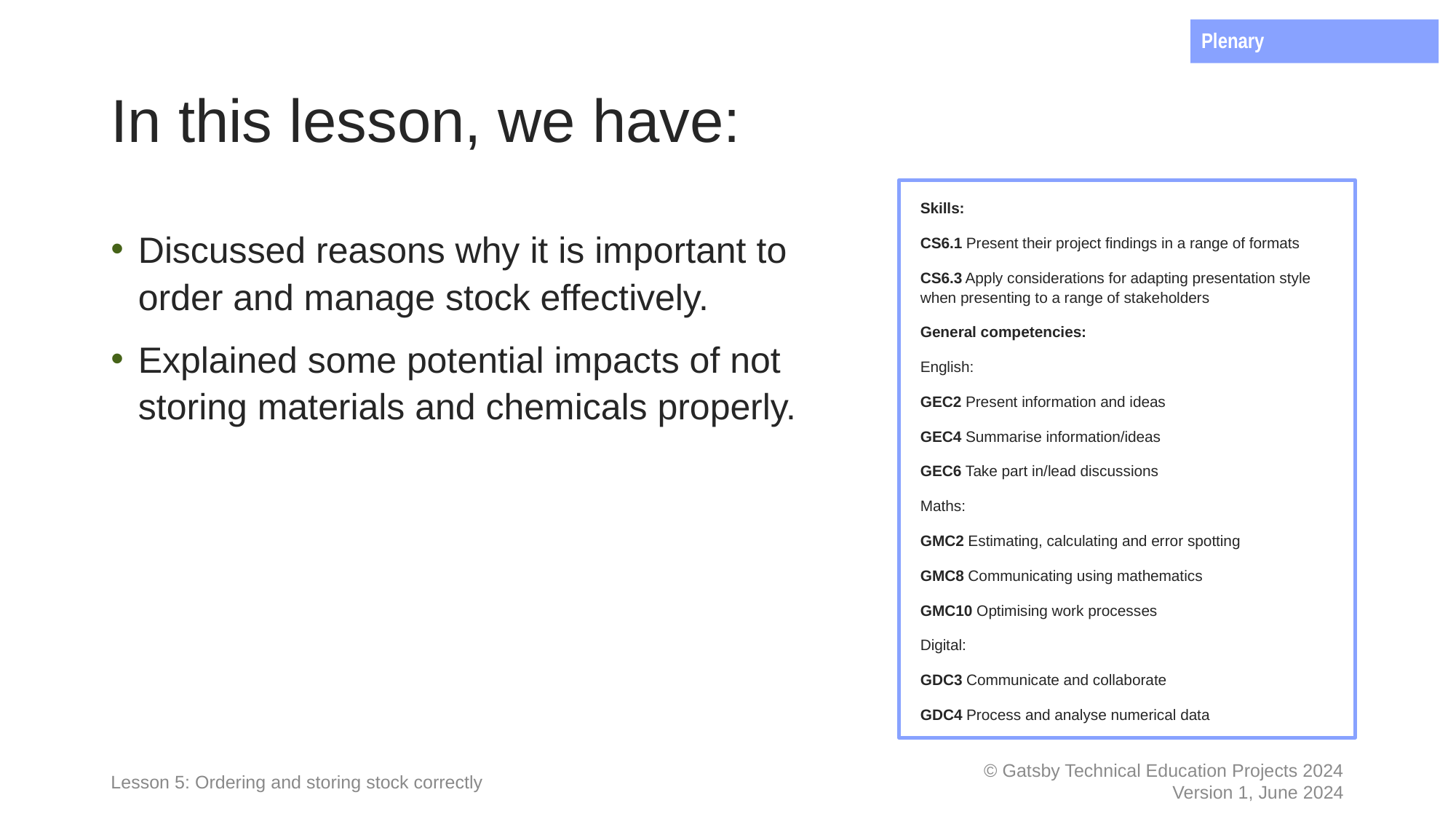

Plenary
# In this lesson, we have:
Skills:
CS6.1 Present their project findings in a range of formats
CS6.3 Apply considerations for adapting presentation style when presenting to a range of stakeholders
General competencies:
English:
GEC2 Present information and ideas
GEC4 Summarise information/ideas
GEC6 Take part in/lead discussions
Maths:
GMC2 Estimating, calculating and error spotting
GMC8 Communicating using mathematics
GMC10 Optimising work processes
Digital:
GDC3 Communicate and collaborate
GDC4 Process and analyse numerical data
Discussed reasons why it is important to order and manage stock effectively.
Explained some potential impacts of not storing materials and chemicals properly.

Lesson 5: Ordering and storing stock correctly